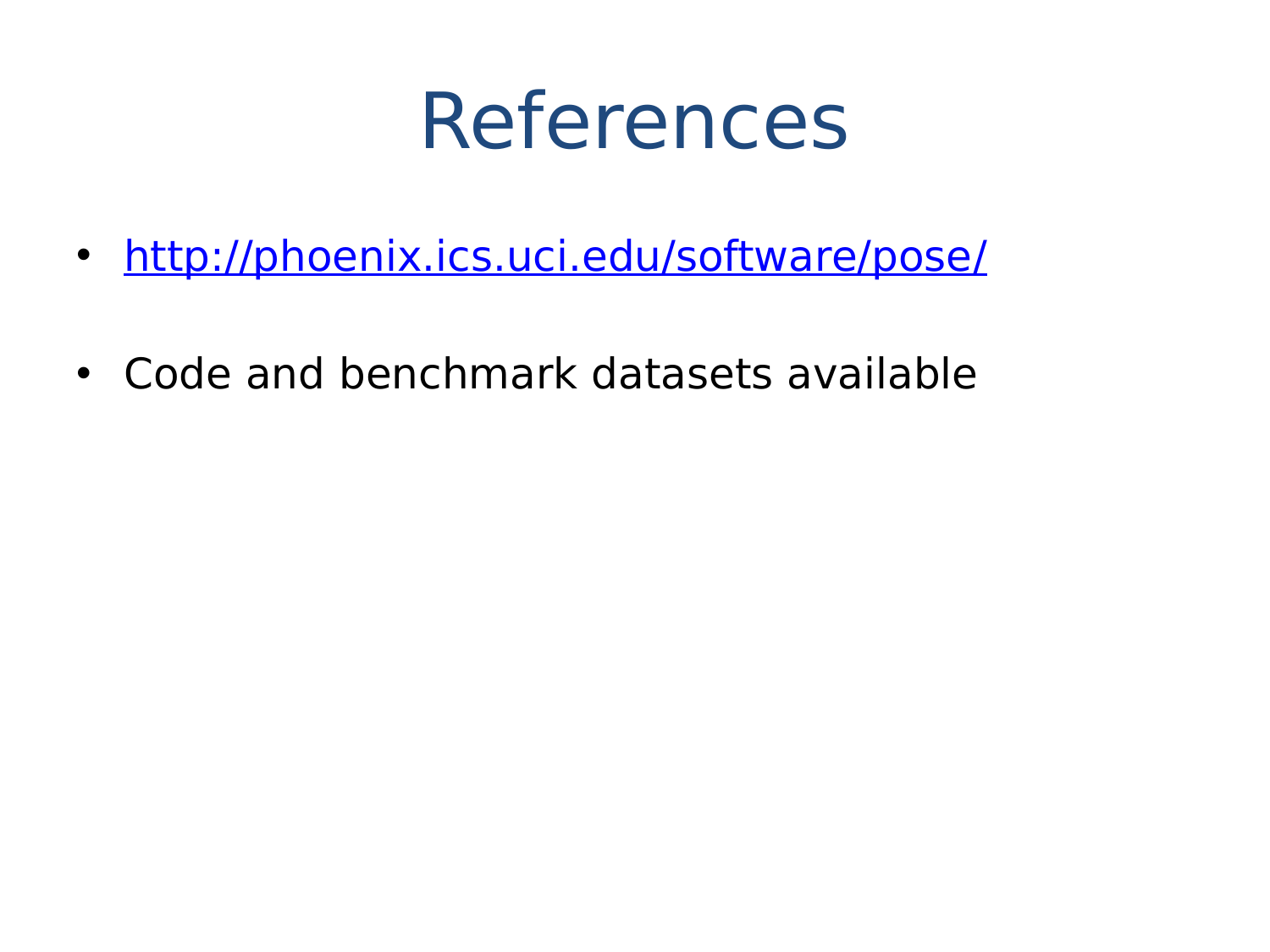

# References
http://phoenix.ics.uci.edu/software/pose/

Code and benchmark datasets available